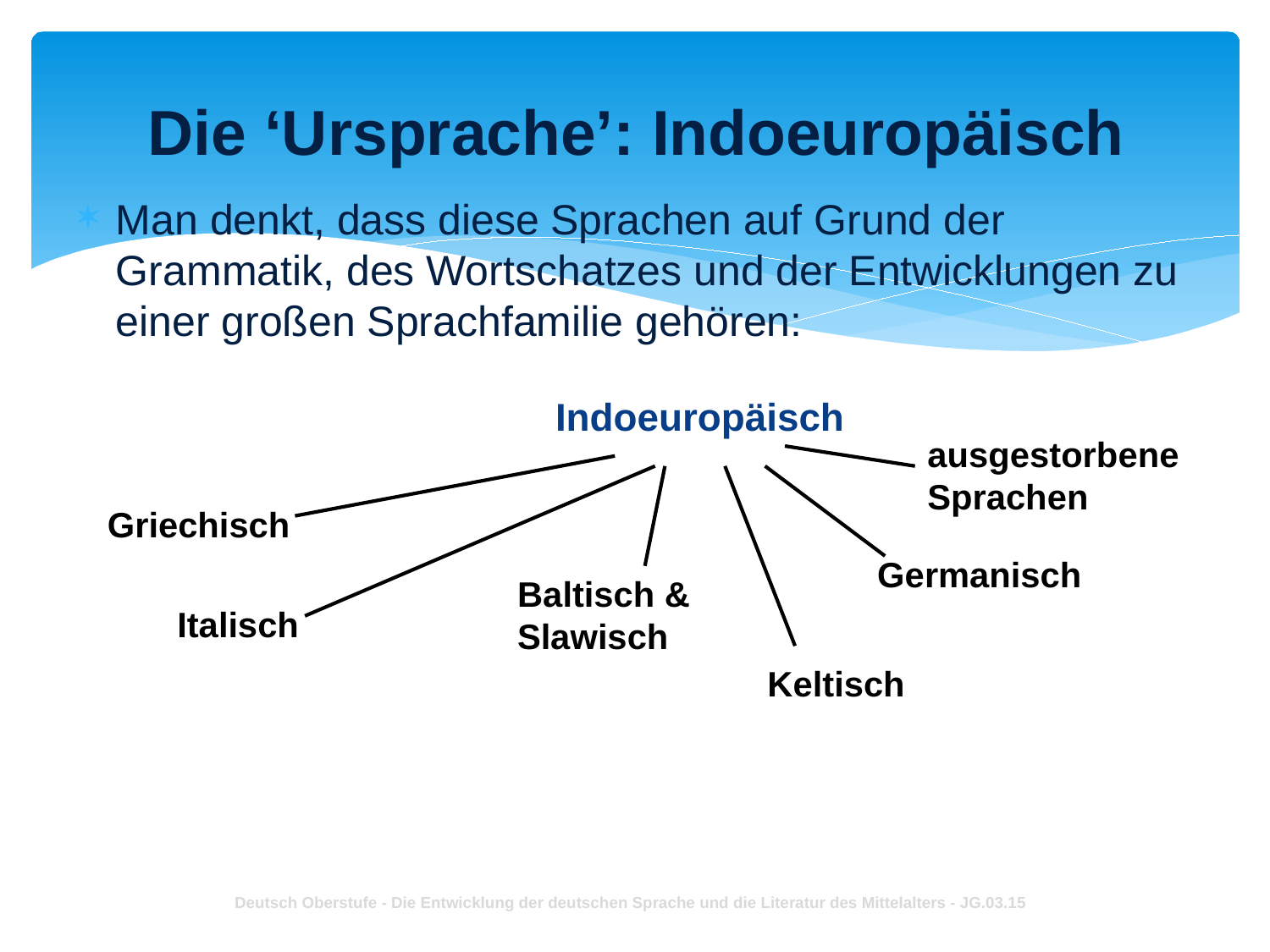

# Die ‘Ursprache’: Indoeuropäisch
Man denkt, dass diese Sprachen auf Grund der Grammatik, des Wortschatzes und der Entwicklungen zu einer großen Sprachfamilie gehören:
Indoeuropäisch
ausgestorbene Sprachen

Griechisch
Germanisch
Baltisch & Slawisch
Italisch
Keltisch
Deutsch Oberstufe - Die Entwicklung der deutschen Sprache und die Literatur des Mittelalters - JG.03.15